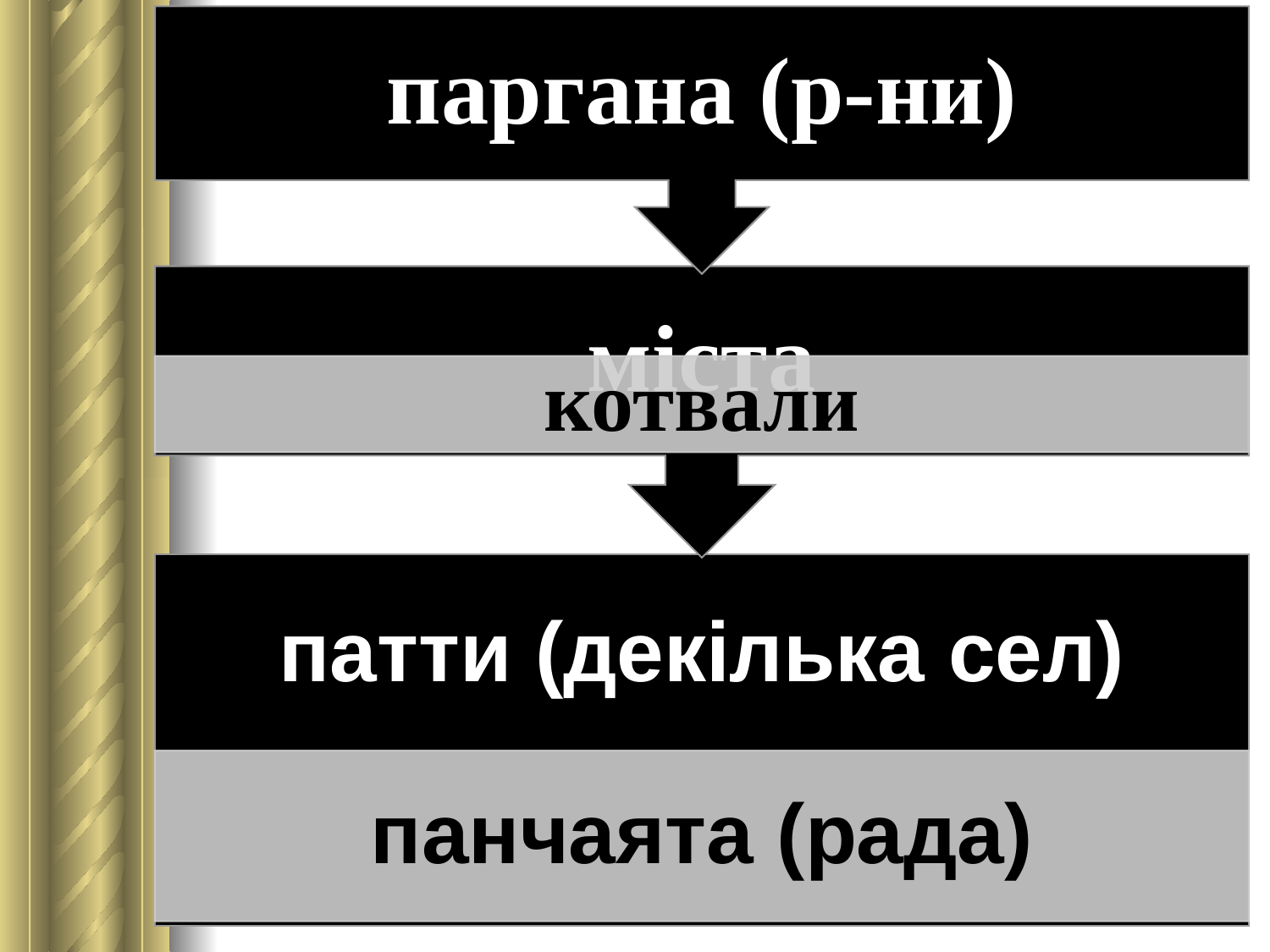

патти (декілька сел)
панчаята (рада)
міста
котвали
паргана (р-ни)